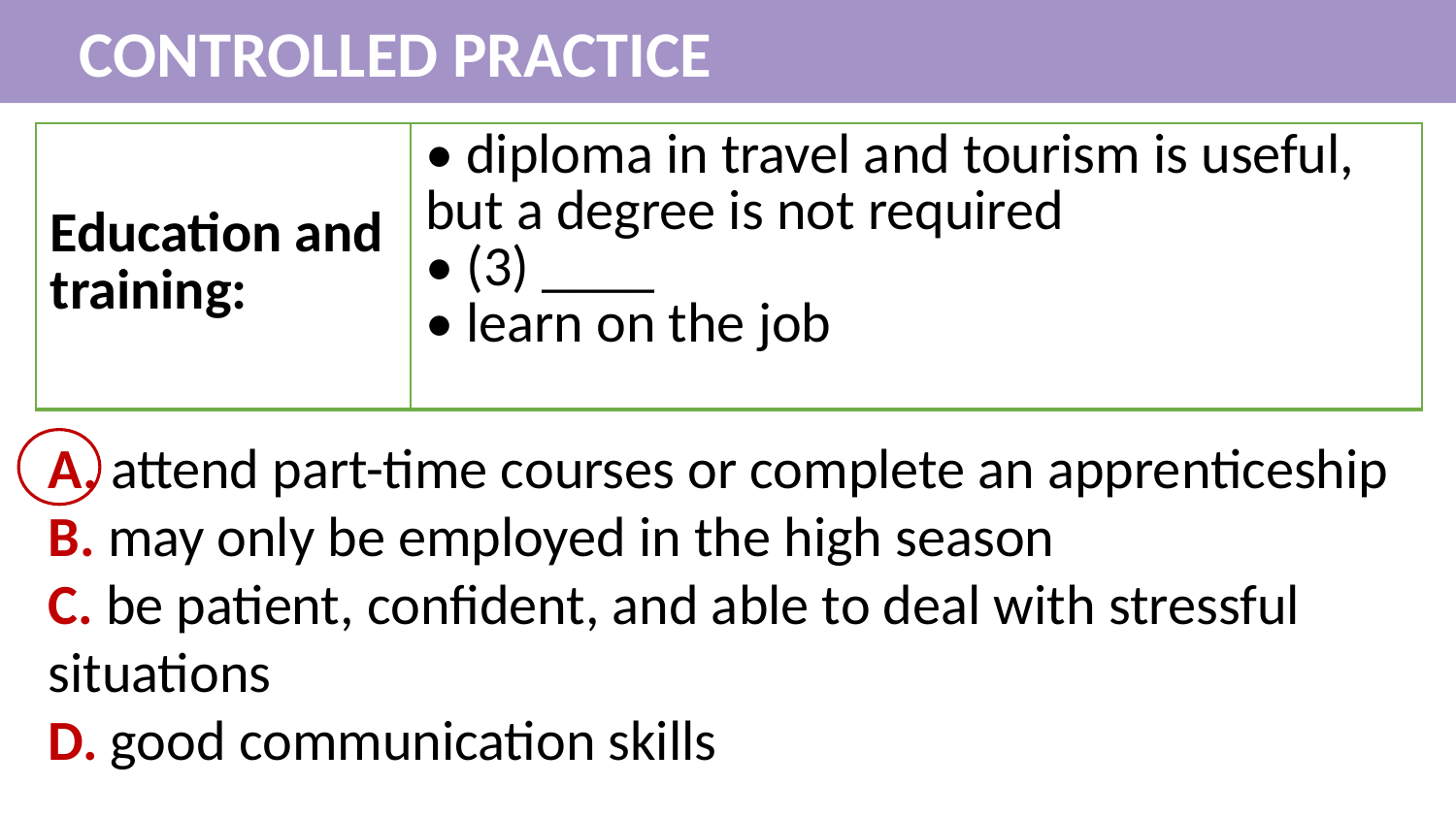

Controlled Practice
| Education and training: | • diploma in travel and tourism is useful, but a degree is not required • (3) \_\_\_\_ • learn on the job |
| --- | --- |
A. attend part-time courses or complete an apprenticeship
B. may only be employed in the high season
C. be patient, confident, and able to deal with stressful situations
D. good communication skills